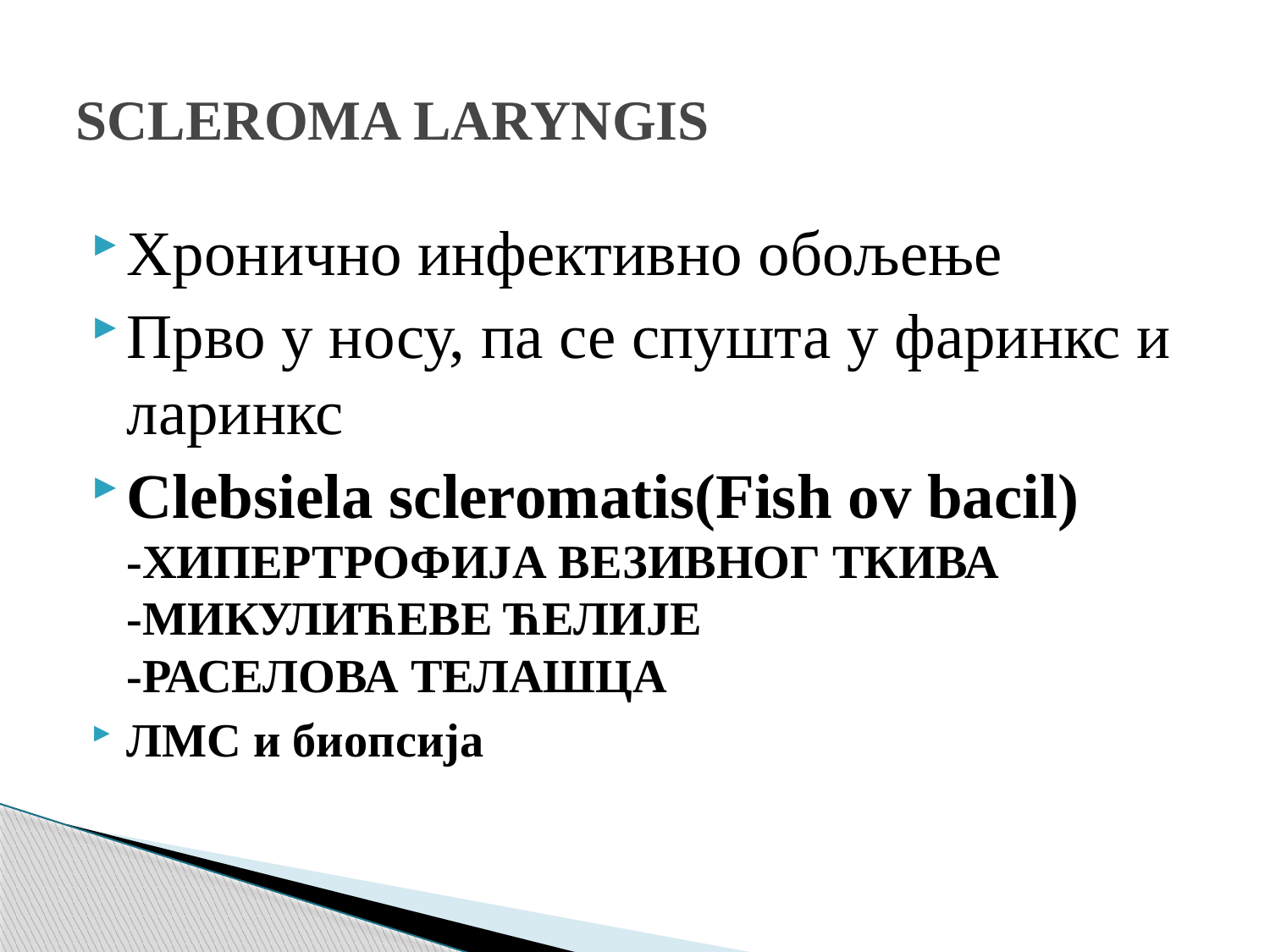

# SCLEROMA LARYNGIS
Хронично инфективно обољење
Прво у носу, па се спушта у фаринкс и ларинкс
Clebsiela scleromatis(Fish ov bacil)
-ХИПЕРТРОФИЈА ВЕЗИВНОГ ТКИВА
-МИКУЛИЋЕВЕ ЋЕЛИЈЕ
-РАСЕЛОВА ТЕЛАШЦА
ЛМС и биопсија